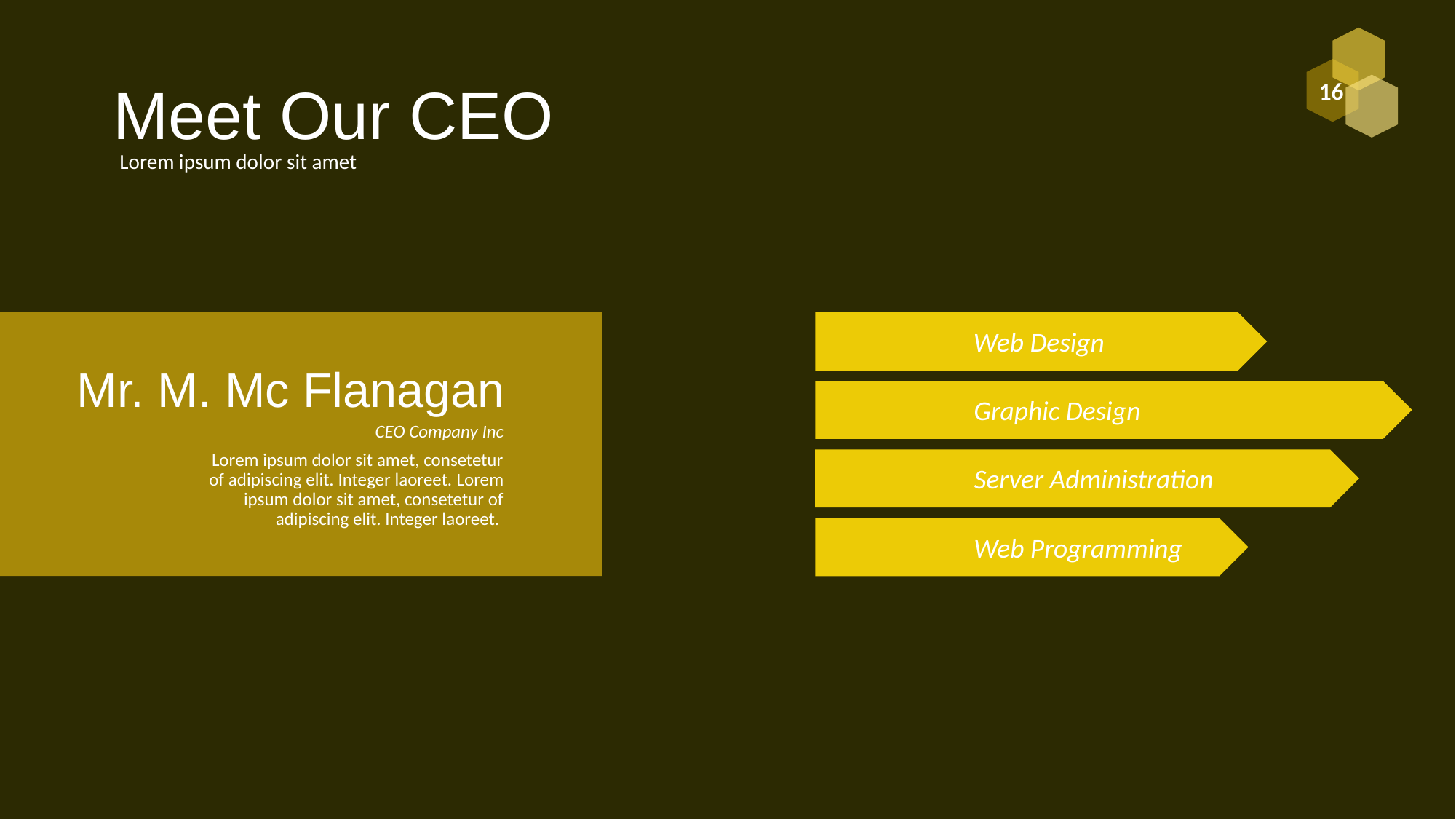

# Meet Our CEO
Lorem ipsum dolor sit amet

Web Design
Mr. M. Mc Flanagan

Graphic Design
CEO Company Inc
Lorem ipsum dolor sit amet, consetetur of adipiscing elit. Integer laoreet. Lorem ipsum dolor sit amet, consetetur of adipiscing elit. Integer laoreet.

Server Administration

Web Programming